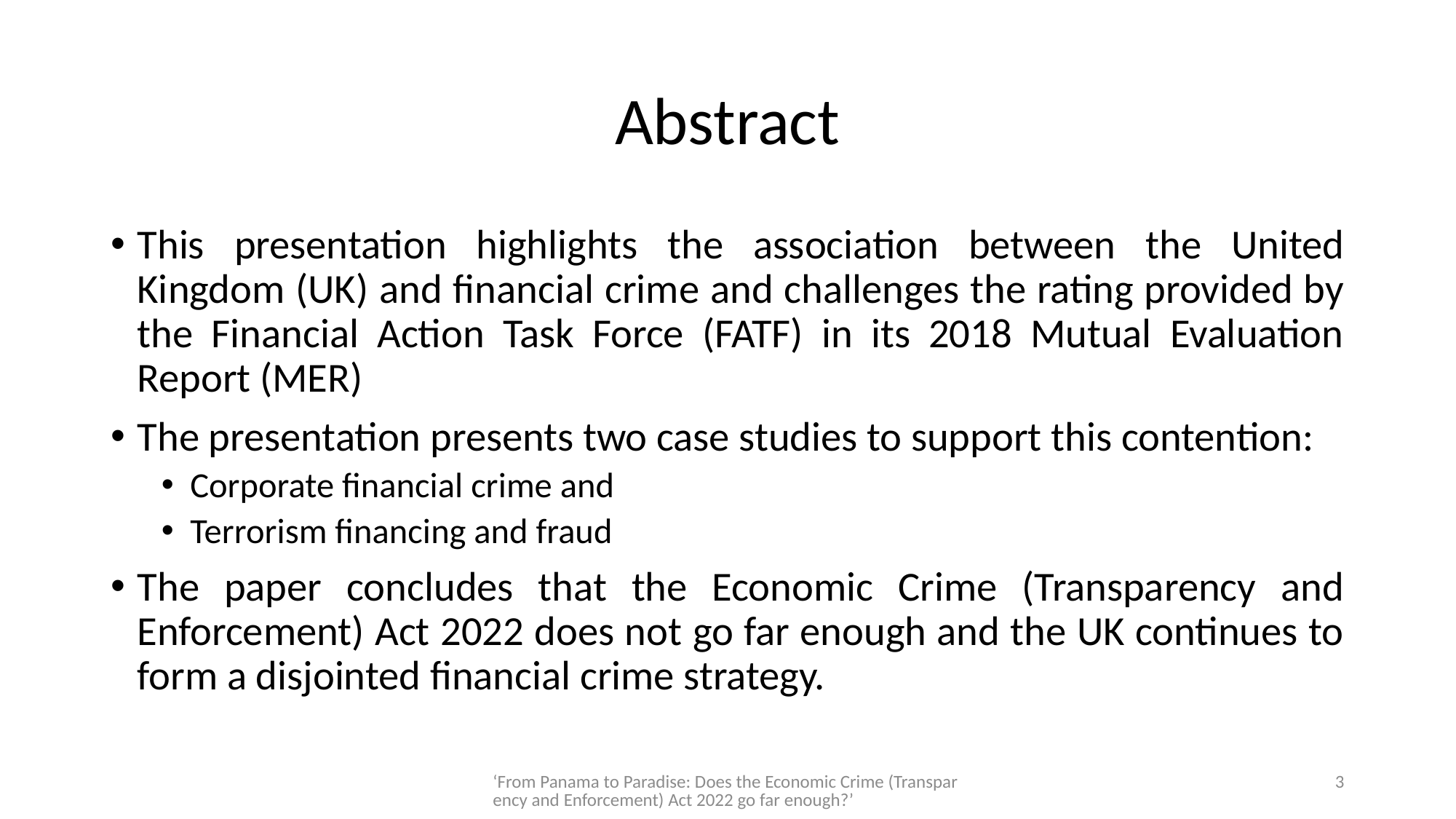

# Abstract
This presentation highlights the association between the United Kingdom (UK) and financial crime and challenges the rating provided by the Financial Action Task Force (FATF) in its 2018 Mutual Evaluation Report (MER)
The presentation presents two case studies to support this contention:
Corporate financial crime and
Terrorism financing and fraud
The paper concludes that the Economic Crime (Transparency and Enforcement) Act 2022 does not go far enough and the UK continues to form a disjointed financial crime strategy.

‘From Panama to Paradise: Does the Economic Crime (Transparency and Enforcement) Act 2022 go far enough?’
3